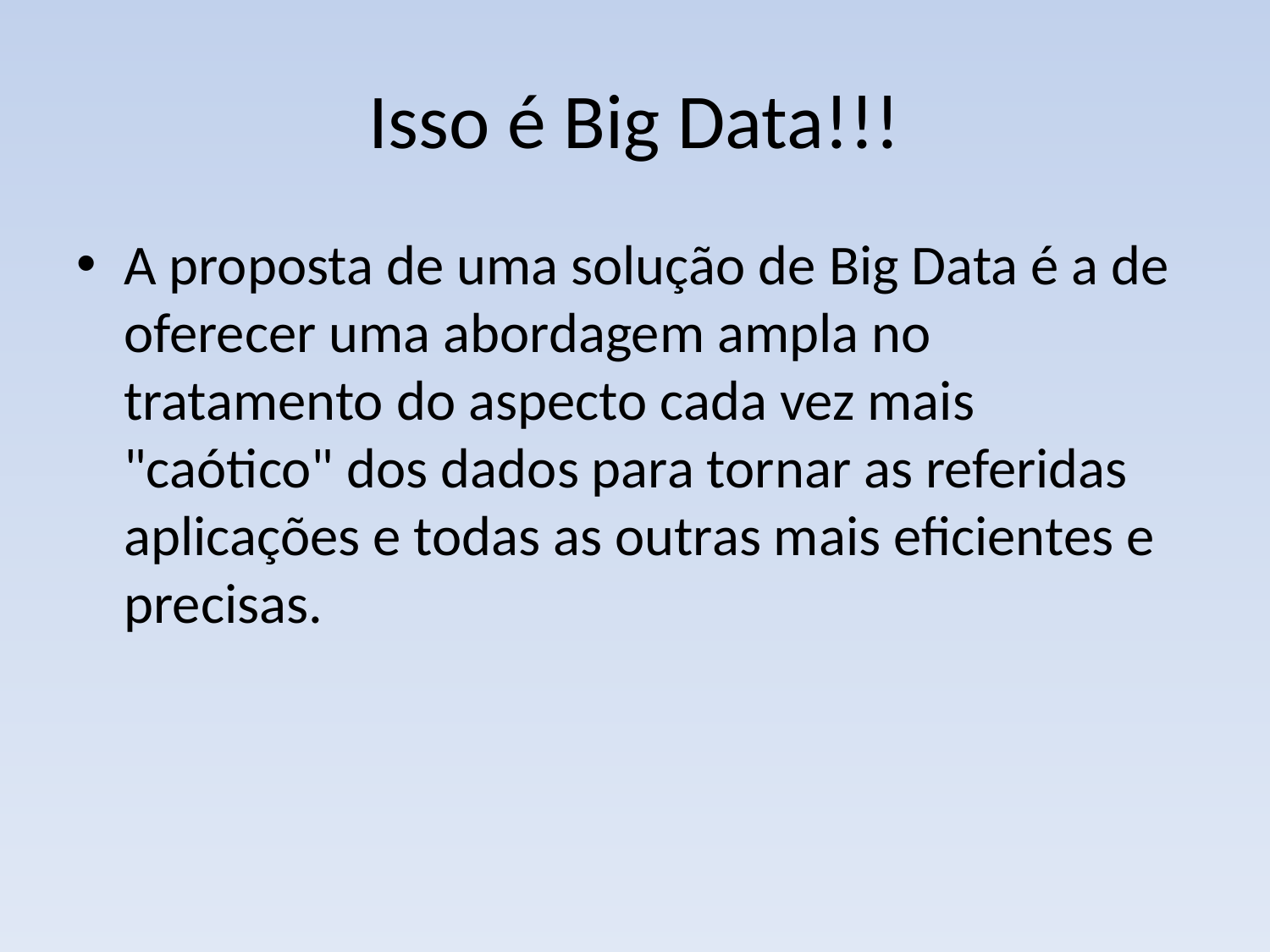

# Isso é Big Data!!!
A proposta de uma solução de Big Data é a de oferecer uma abordagem ampla no tratamento do aspecto cada vez mais "caótico" dos dados para tornar as referidas aplicações e todas as outras mais eficientes e precisas.